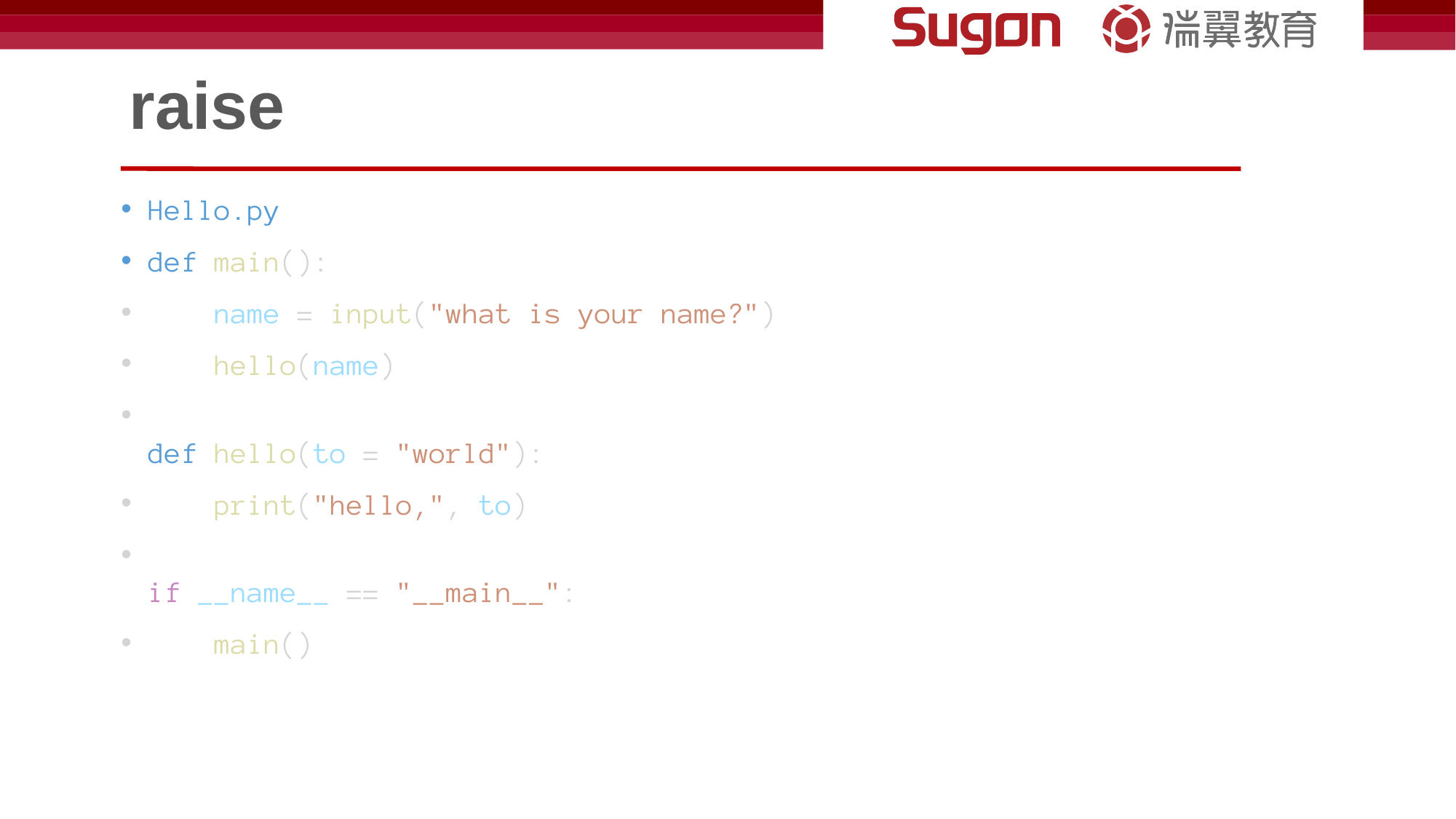

# raise
Hello.py
def main():
    name = input("what is your name?")
    hello(name)
def hello(to = "world"):
    print("hello,", to)
if __name__ == "__main__":
    main()